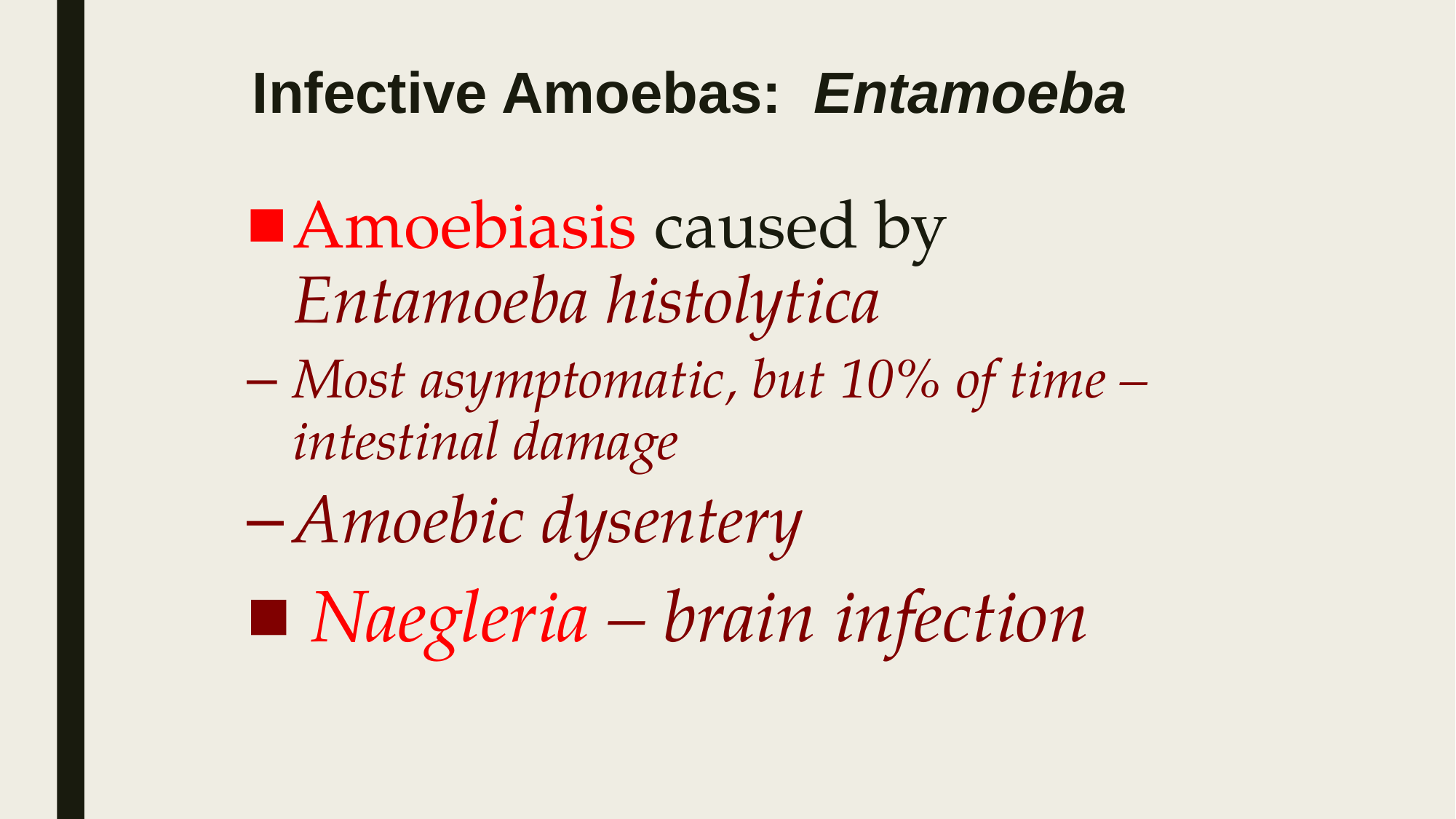

# Infective Amoebas:  Entamoeba
Amoebiasis caused by Entamoeba histolytica
Most asymptomatic, but 10% of time – intestinal damage
Amoebic dysentery
 Naegleria – brain infection